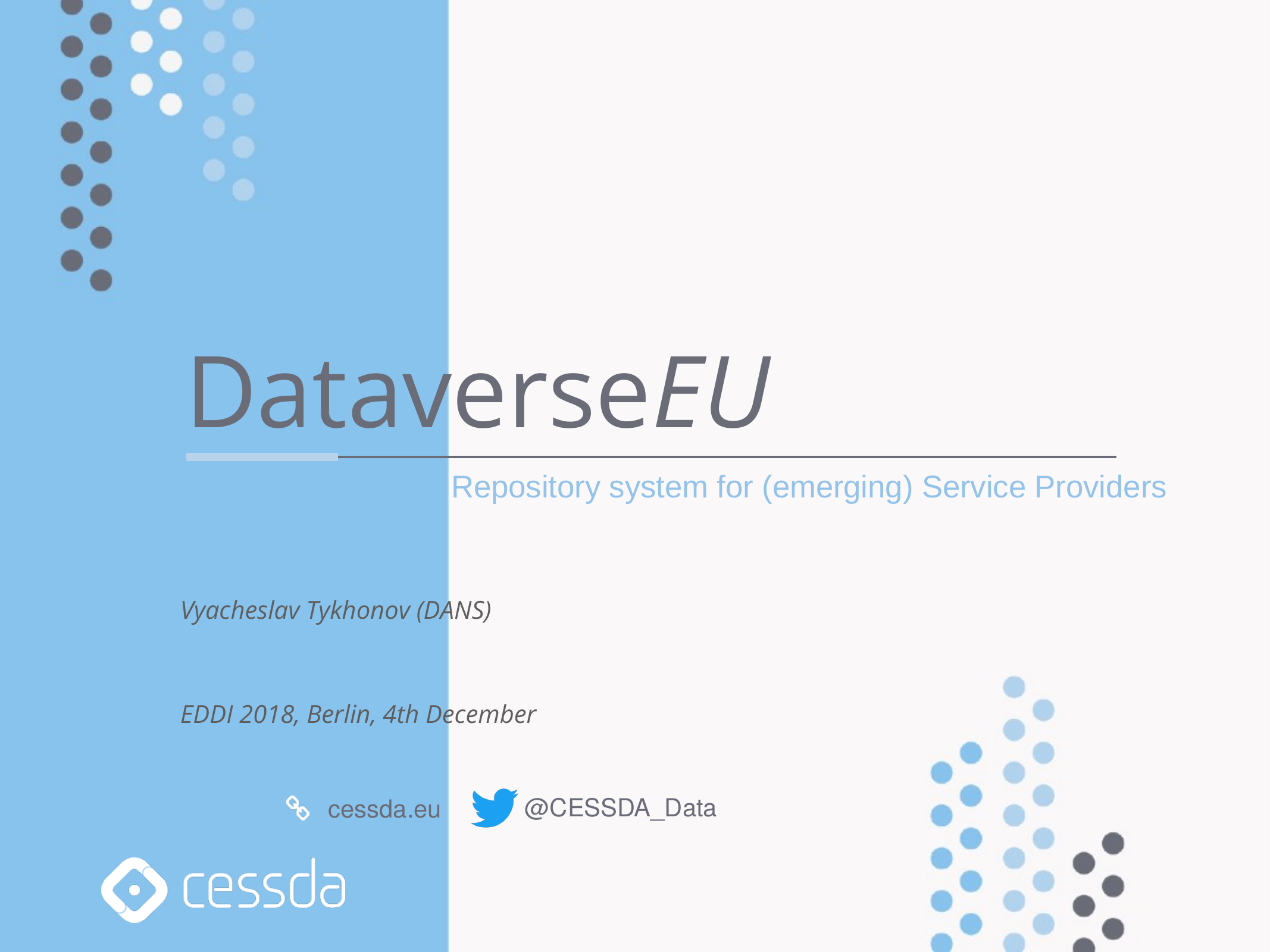

DataverseEU
Repository system for (emerging) Service Providers

Vyacheslav Tykhonov (DANS)
EDDI 2018, Berlin, 4th December